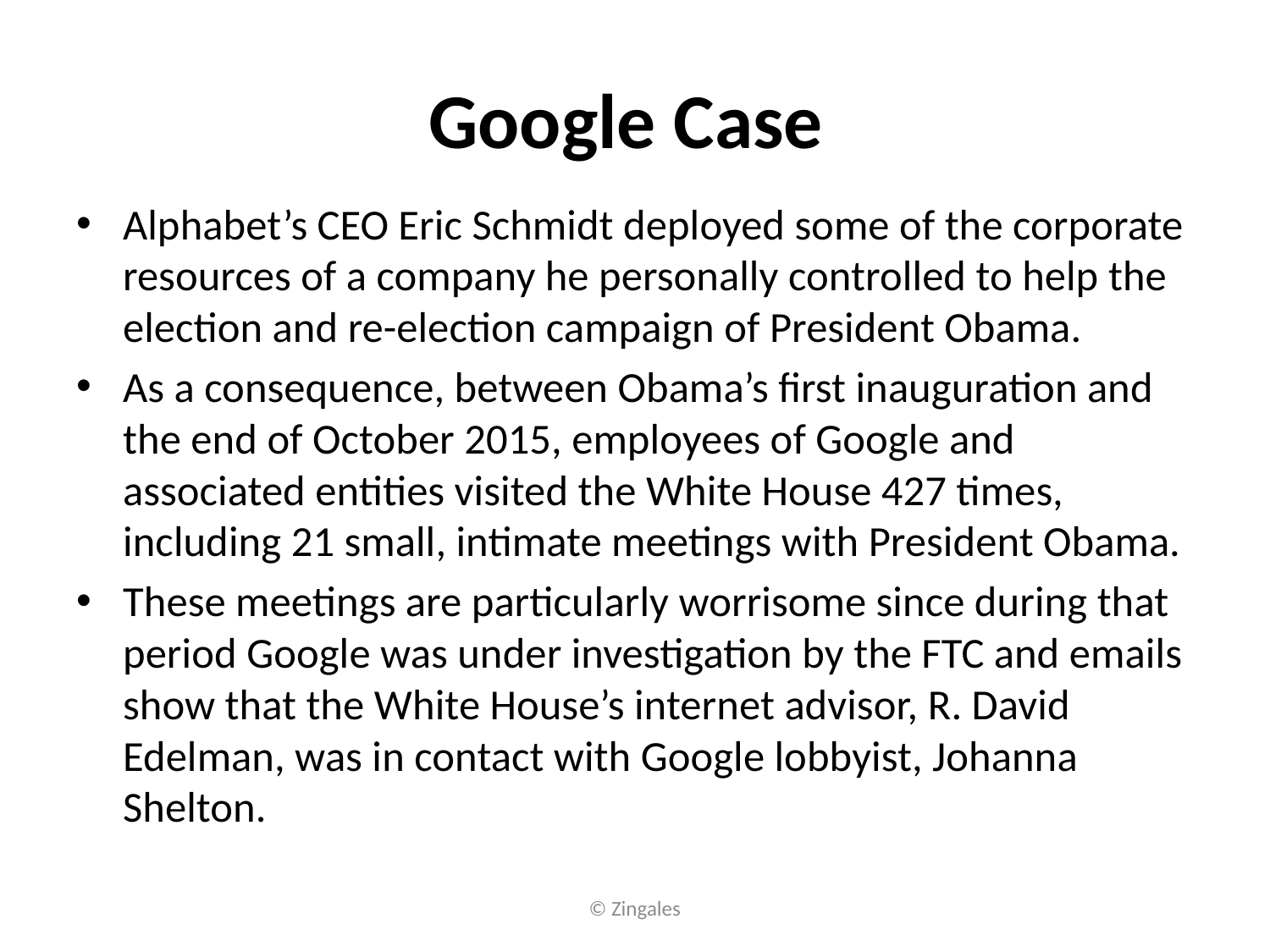

# Google Case
Alphabet’s CEO Eric Schmidt deployed some of the corporate resources of a company he personally controlled to help the election and re-election campaign of President Obama.
As a consequence, between Obama’s first inauguration and the end of October 2015, employees of Google and associated entities visited the White House 427 times, including 21 small, intimate meetings with President Obama.
These meetings are particularly worrisome since during that period Google was under investigation by the FTC and emails show that the White House’s internet advisor, R. David Edelman, was in contact with Google lobbyist, Johanna Shelton.
© Zingales